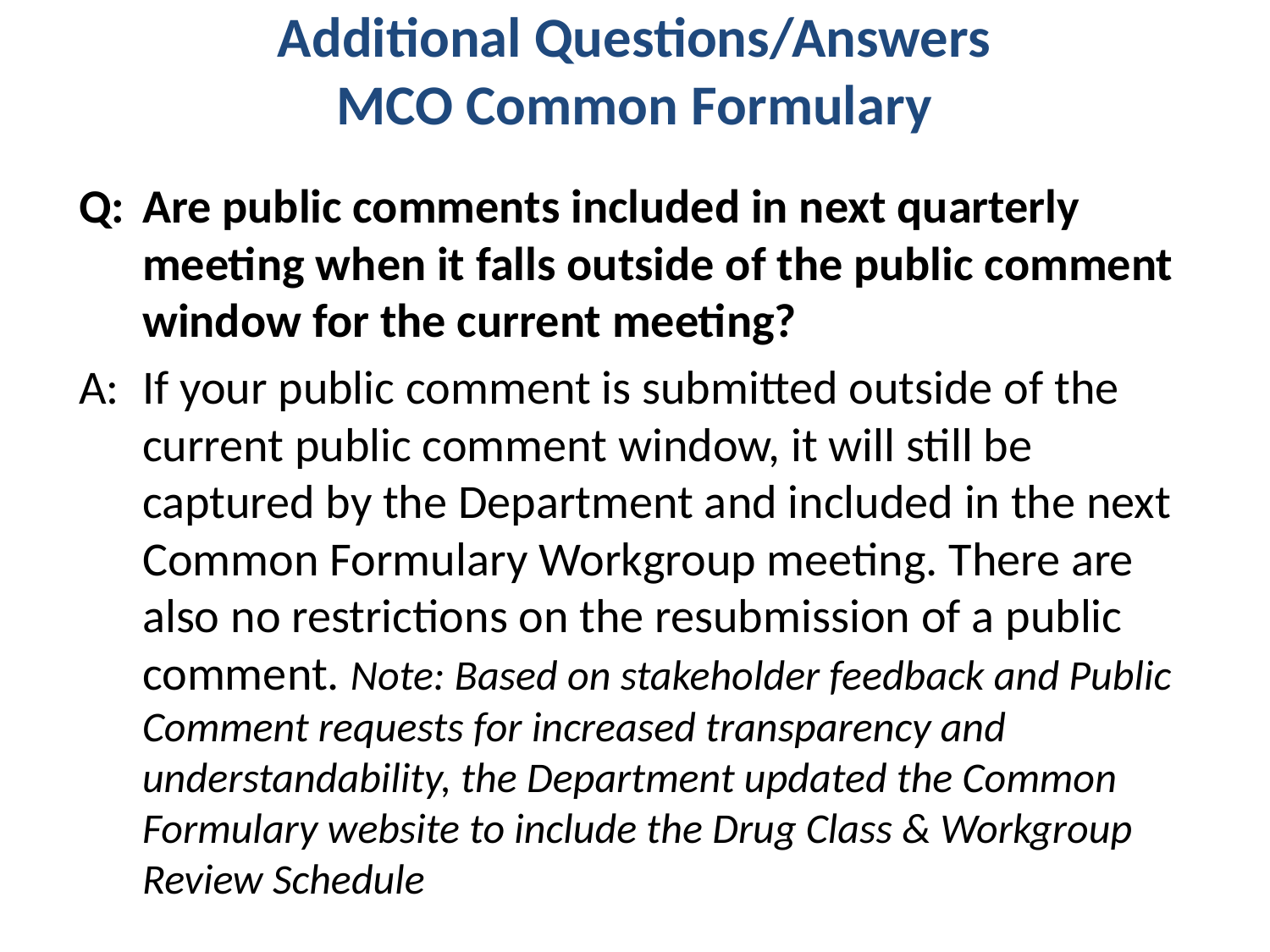

# Additional Questions/Answers MCO Common Formulary
Q:	Are public comments included in next quarterly meeting when it falls outside of the public comment window for the current meeting?
A:	If your public comment is submitted outside of the current public comment window, it will still be captured by the Department and included in the next Common Formulary Workgroup meeting. There are also no restrictions on the resubmission of a public comment. Note: Based on stakeholder feedback and Public Comment requests for increased transparency and understandability, the Department updated the Common Formulary website to include the Drug Class & Workgroup Review Schedule